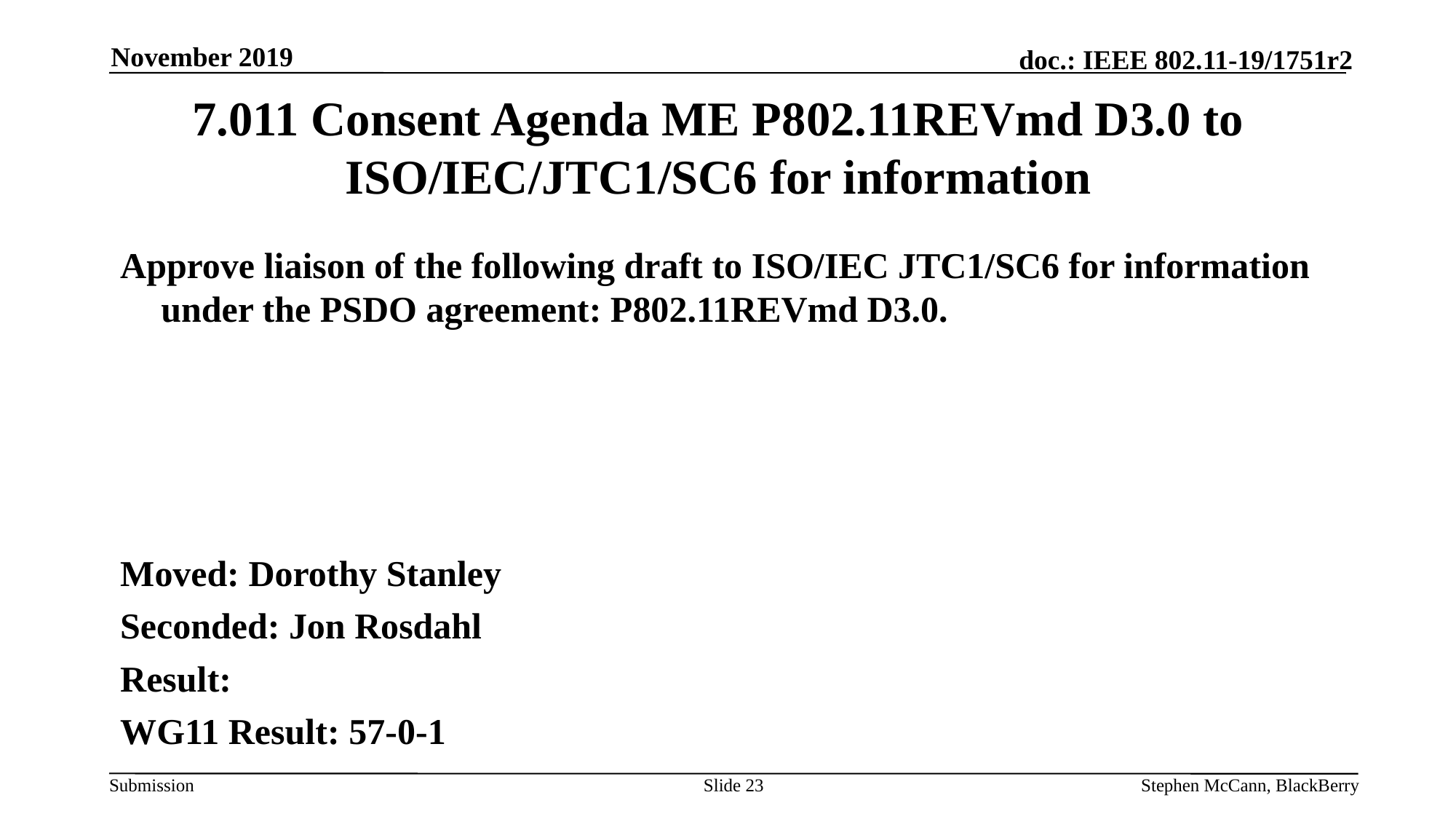

November 2019
# 7.011 Consent Agenda ME P802.11REVmd D3.0 to ISO/IEC/JTC1/SC6 for information
Approve liaison of the following draft to ISO/IEC JTC1/SC6 for information under the PSDO agreement: P802.11REVmd D3.0.

Moved: Dorothy Stanley
Seconded: Jon Rosdahl
Result:
WG11 Result: 57-0-1

Slide 23
Stephen McCann, BlackBerry